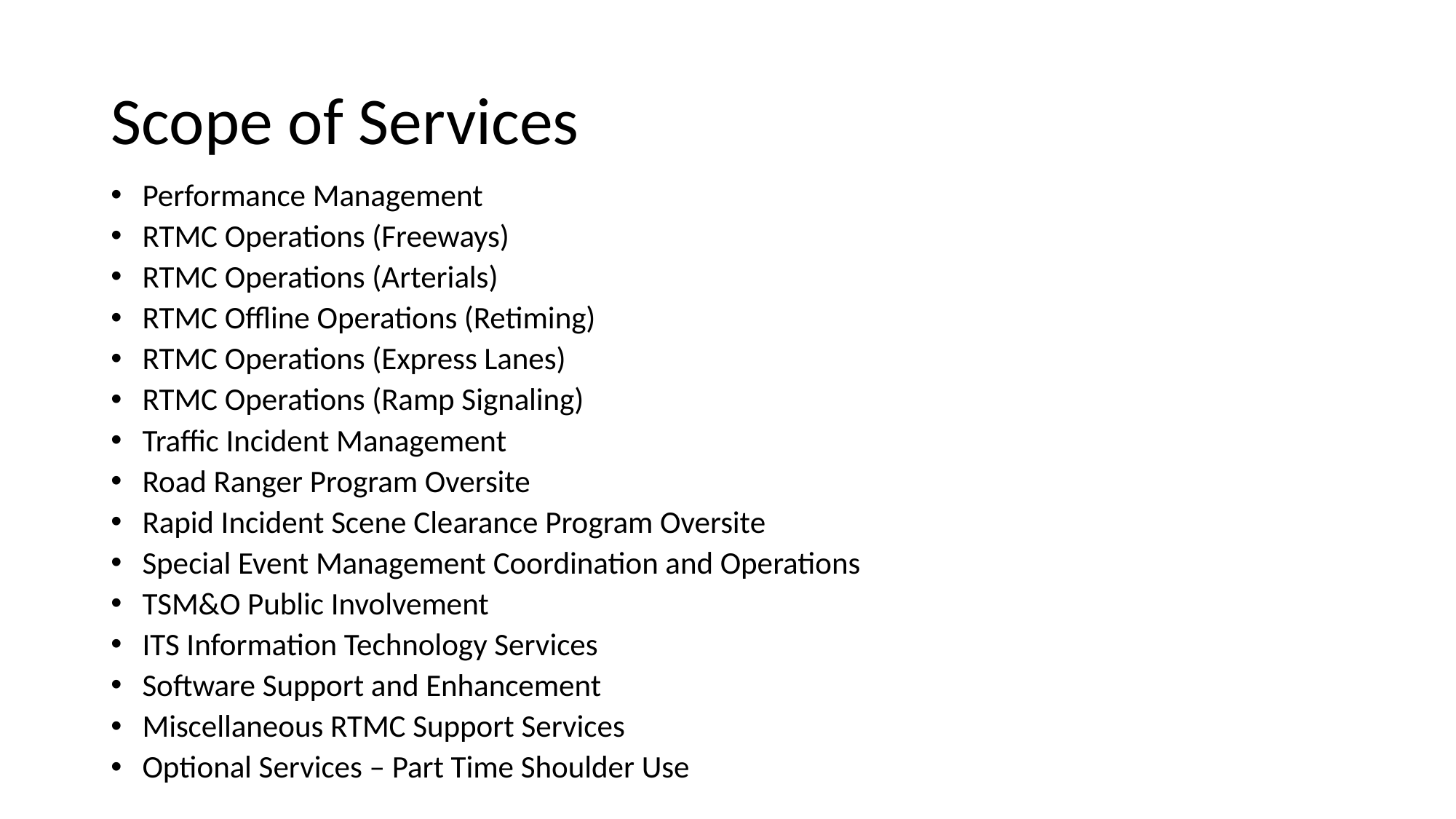

# Scope of Services
Performance Management
RTMC Operations (Freeways)
RTMC Operations (Arterials)
RTMC Offline Operations (Retiming)
RTMC Operations (Express Lanes)
RTMC Operations (Ramp Signaling)
Traffic Incident Management
Road Ranger Program Oversite
Rapid Incident Scene Clearance Program Oversite
Special Event Management Coordination and Operations
TSM&O Public Involvement
ITS Information Technology Services
Software Support and Enhancement
Miscellaneous RTMC Support Services
Optional Services – Part Time Shoulder Use